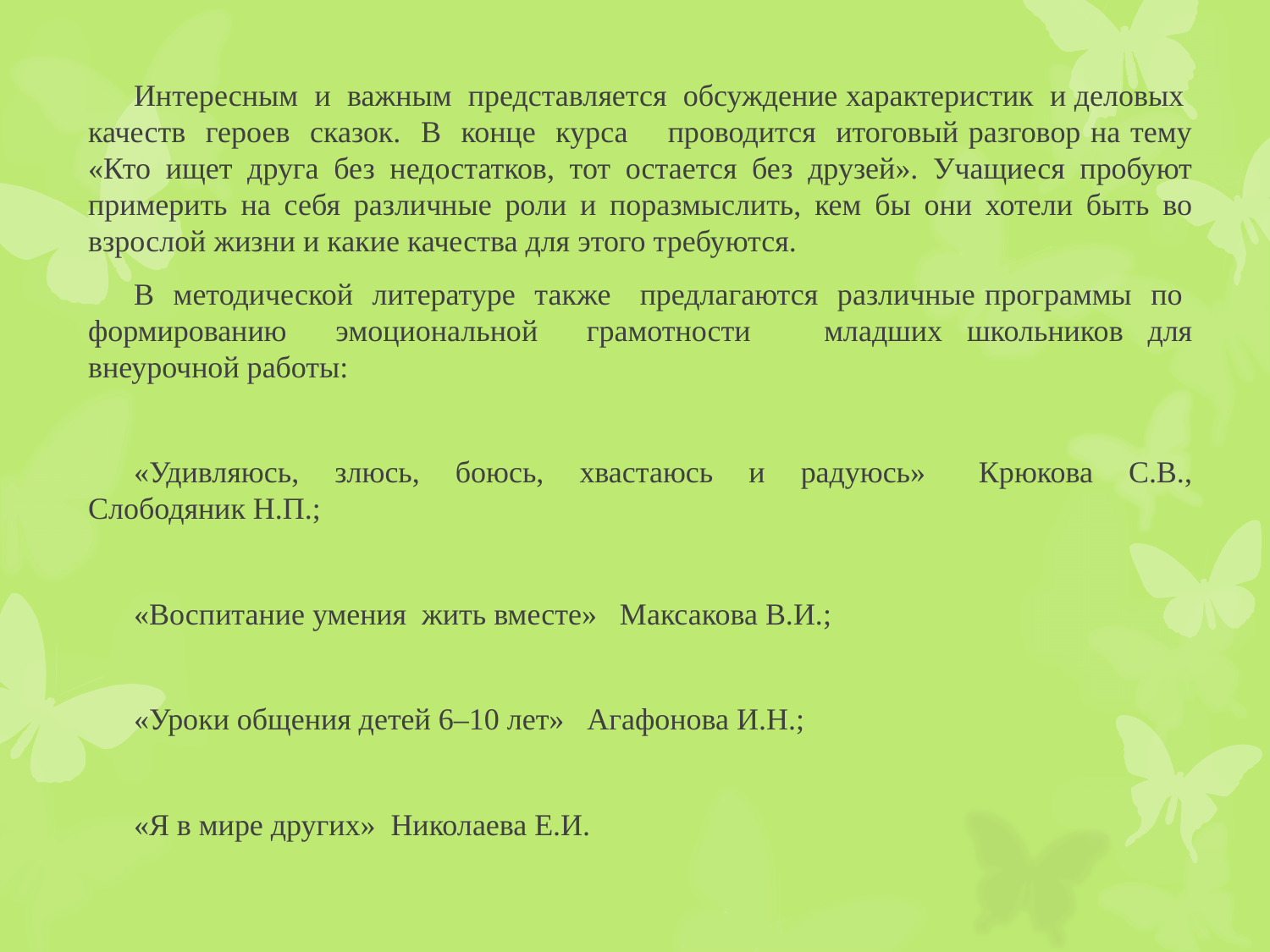

Интересным  и  важным  представляется  обсуждение характеристик  и деловых  качеств  героев  сказок.  В  конце  курса    проводится  итоговый разговор на тему «Кто ищет друга без недостатков, тот остается без друзей». Учащиеся пробуют примерить на себя различные роли и поразмыслить, кем бы они хотели быть во взрослой жизни и какие качества для этого требуются.
В  методической  литературе  также   предлагаются  различные программы  по  формированию  эмоциональной  грамотности   младших школьников для внеурочной работы:

«Удивляюсь,  злюсь,  боюсь,  хвастаюсь  и  радуюсь»   Крюкова  С.В., Слободяник Н.П.;

«Воспитание умения  жить вместе»   Максакова В.И.;

«Уроки общения детей 6–10 лет»   Агафонова И.Н.;

«Я в мире других»  Николаева Е.И.